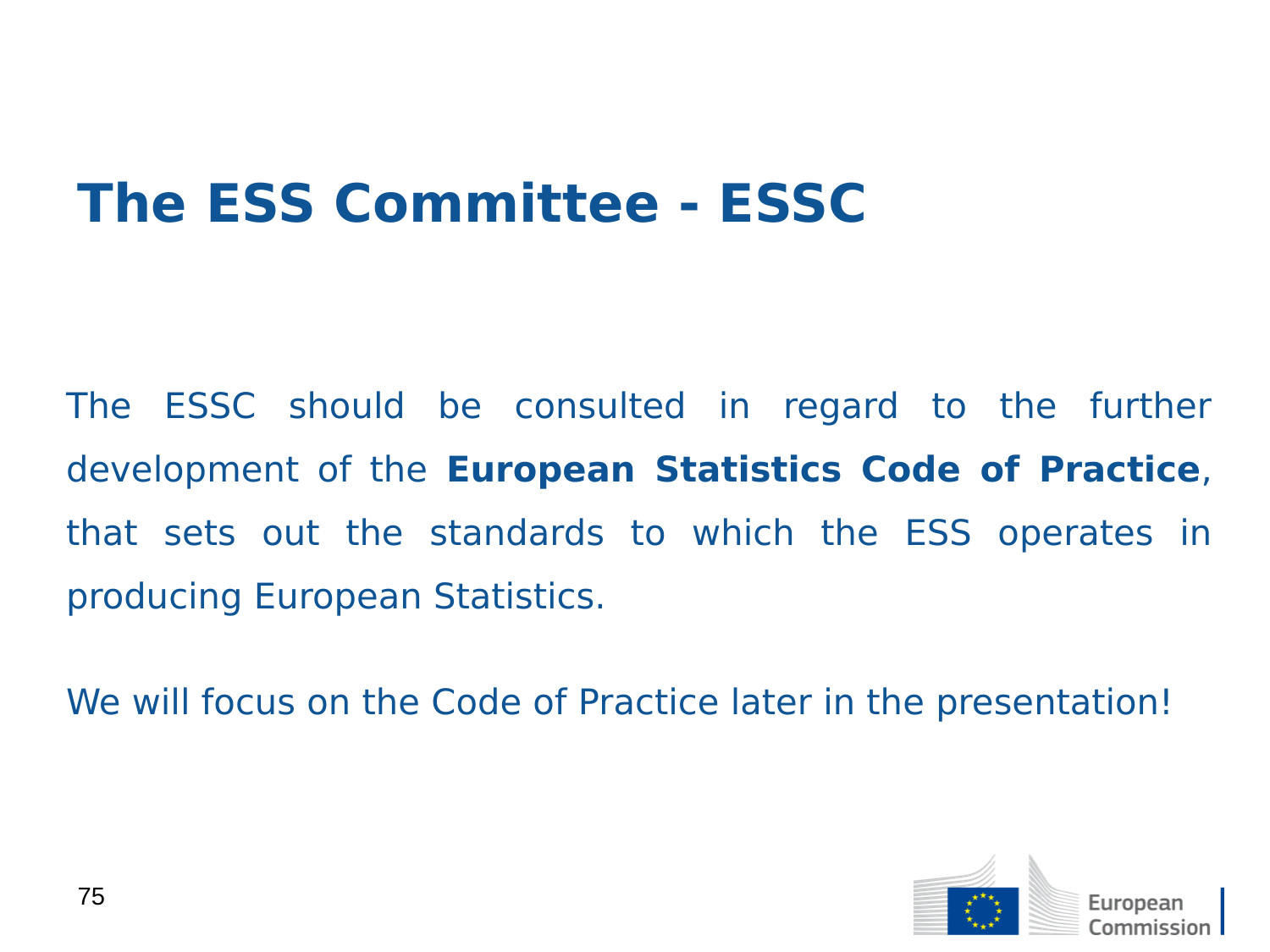

# The ESS Committee - ESSC
The ESSC should be consulted in regard to the further development of the European Statistics Code of Practice, that sets out the standards to which the ESS operates in producing European Statistics.

We will focus on the Code of Practice later in the presentation!

75